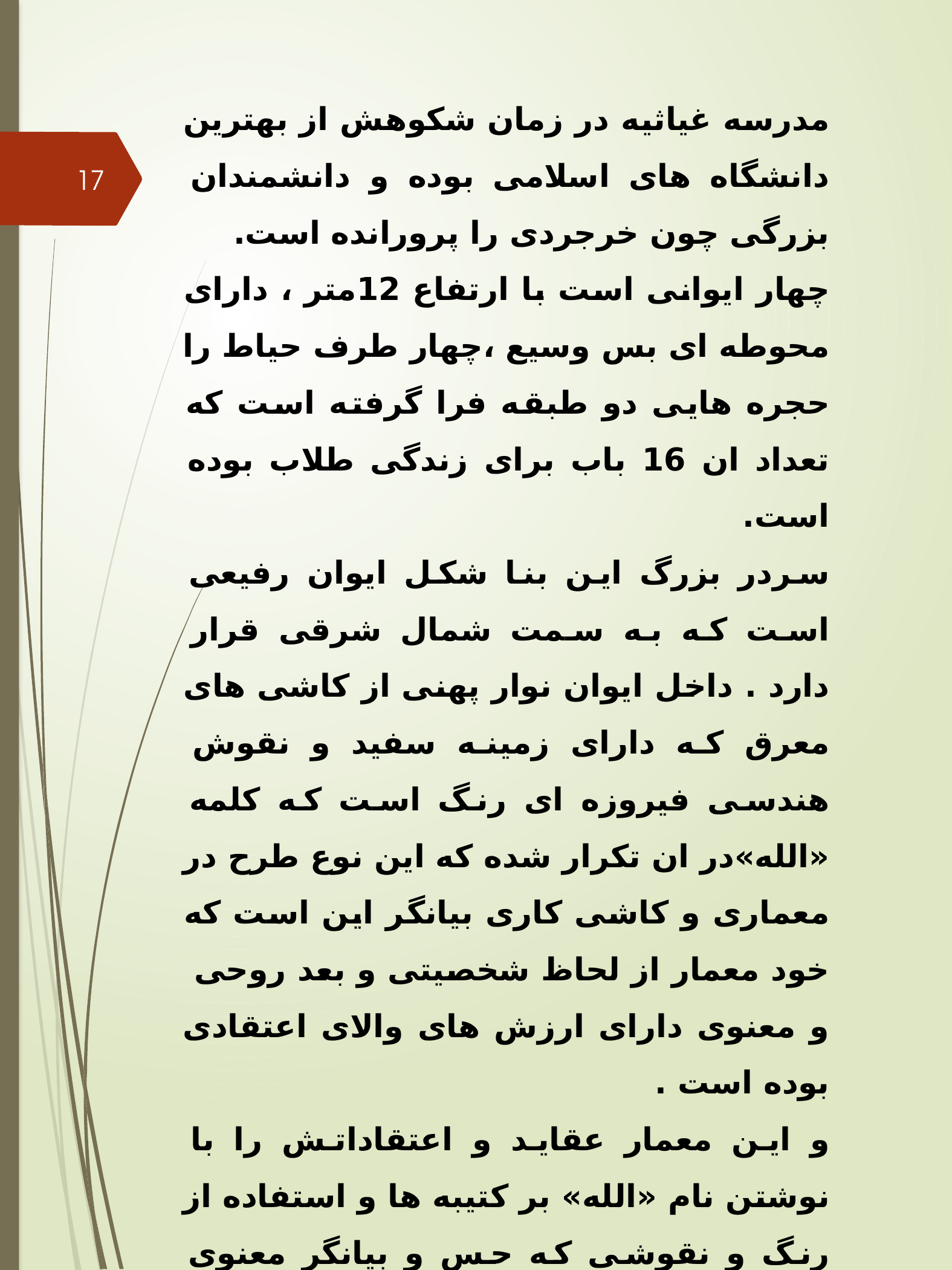

مدرسه غیاثیه در زمان شکوهش از بهترین دانشگاه های اسلامی بوده و دانشمندان بزرگی چون خرجردی را پرورانده است.
چهار ایوانی است با ارتفاع 12متر ، دارای محوطه ای بس وسیع ،چهار طرف حیاط را حجره هایی دو طبقه فرا گرفته است که تعداد ان 16 باب برای زندگی طلاب بوده است.
سردر بزرگ این بنا شکل ایوان رفیعی است که به سمت شمال شرقی قرار دارد . داخل ایوان نوار پهنی از کاشی های معرق که دارای زمینه سفید و نقوش هندسی فیروزه ای رنگ است که کلمه «الله»در ان تکرار شده که این نوع طرح در معماری و کاشی کاری بیانگر این است که خود معمار از لحاظ شخصیتی و بعد روحی  و معنوی دارای ارزش های والای اعتقادی بوده است .
و این معمار عقاید و اعتقاداتش را با نوشتن نام «الله» بر کتیبه ها و استفاده از رنگ و نقوشی که حس و بیانگر معنوی بودن است،مفهوم خود را میرساند.
هم چنین استفاده از رنگ هایی چون رنگ ابی خالص و فیروزه ای در چنین بنایی با توجه به اینکه مدرسه است ،ولی بیانگر این است که این مدرسه برای طلاب بوده و مکانی مذهبی نیز محسوب میگردیده .
17